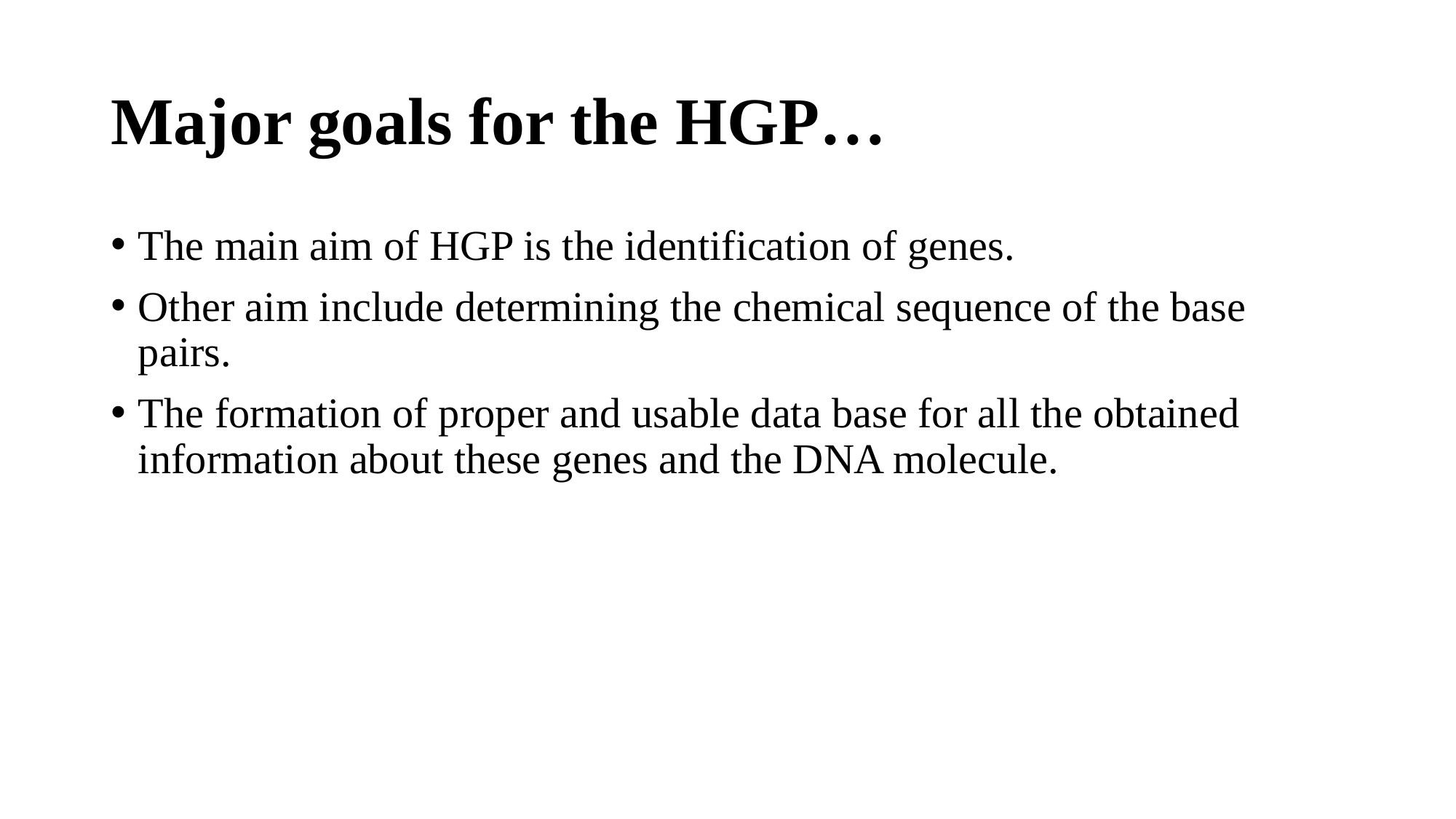

# Major goals for the HGP…
The main aim of HGP is the identification of genes.
Other aim include determining the chemical sequence of the base pairs.
The formation of proper and usable data base for all the obtained information about these genes and the DNA molecule.